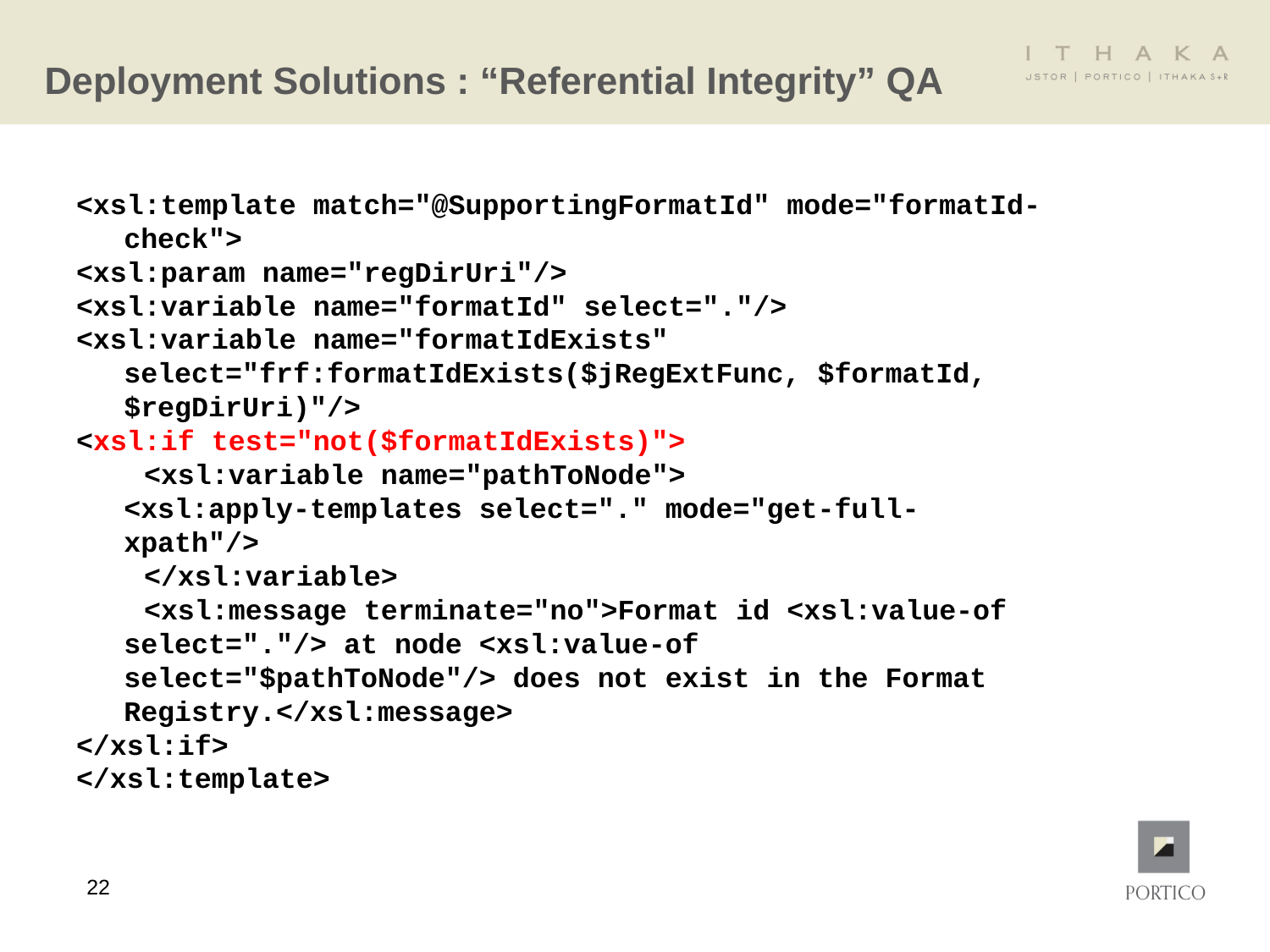

# Deployment Solutions : “Referential Integrity” QA
<xsl:template match="@SupportingFormatId" mode="formatId-check">
<xsl:param name="regDirUri"/>
<xsl:variable name="formatId" select="."/>
<xsl:variable name="formatIdExists" select="frf:formatIdExists($jRegExtFunc, $formatId, $regDirUri)"/>
<xsl:if test="not($formatIdExists)">
    <xsl:variable name="pathToNode">
	<xsl:apply-templates select="." mode="get-full-xpath"/>
    </xsl:variable>
    <xsl:message terminate="no">Format id <xsl:value-of select="."/> at node <xsl:value-of select="$pathToNode"/> does not exist in the Format Registry.</xsl:message>
</xsl:if>
</xsl:template>

22